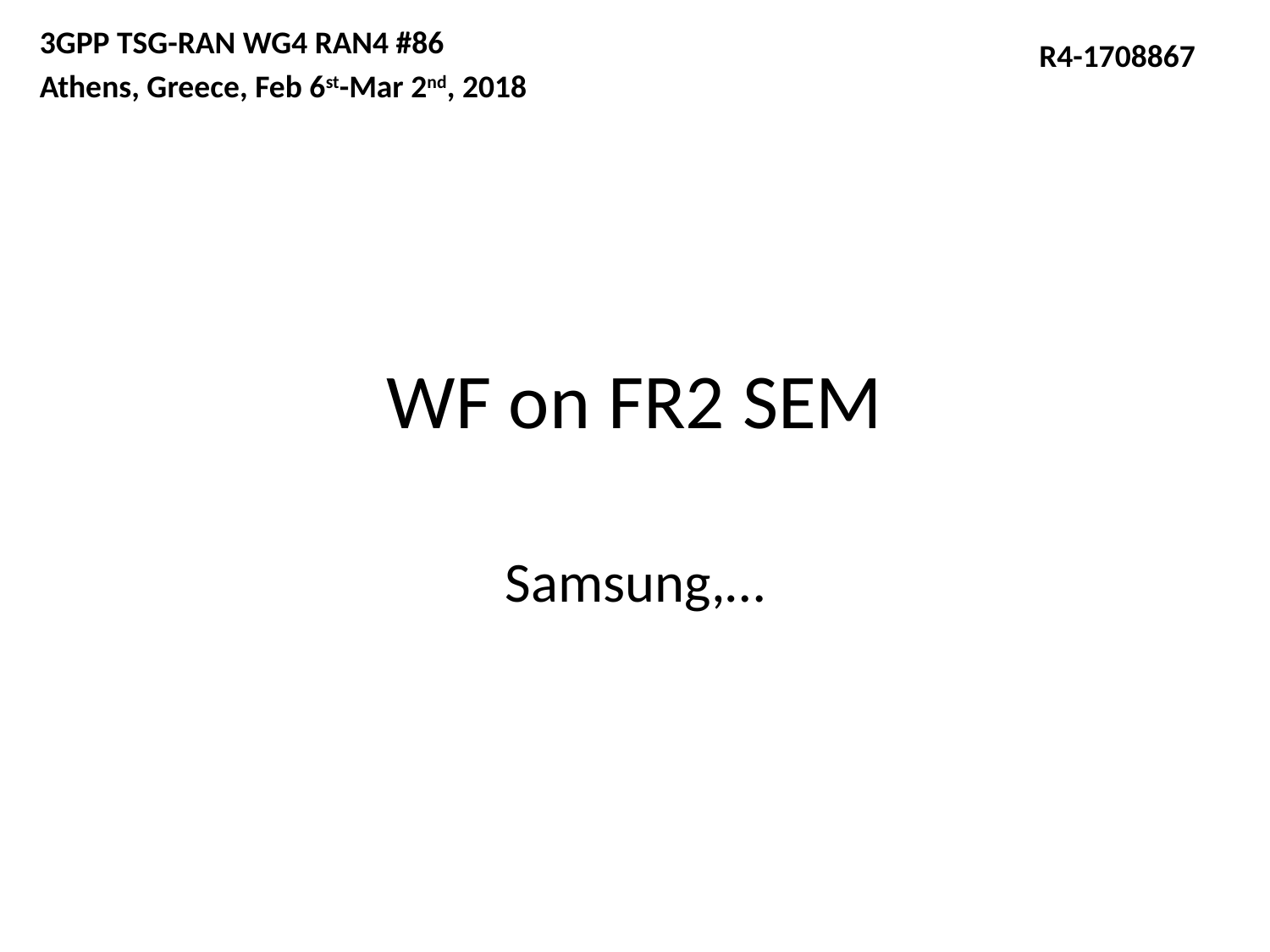

3GPP TSG-RAN WG4 RAN4 #86
Athens, Greece, Feb 6st-Mar 2nd, 2018
R4-1708867
# WF on FR2 SEM
Samsung,…